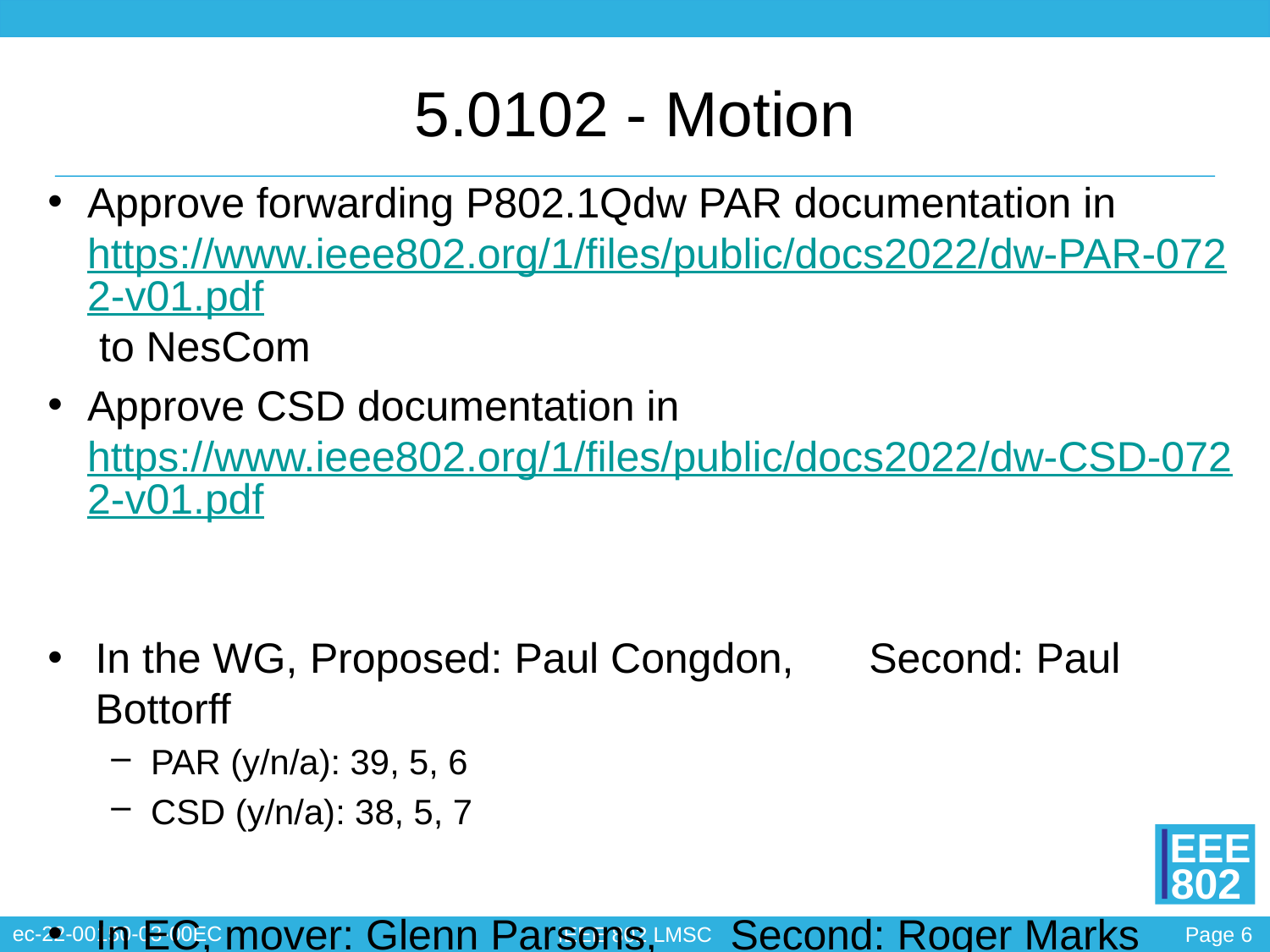

# 5.0102 - Motion
Approve forwarding P802.1Qdw PAR documentation in https://www.ieee802.org/1/files/public/docs2022/dw-PAR-0722-v01.pdf to NesCom
Approve CSD documentation in https://www.ieee802.org/1/files/public/docs2022/dw-CSD-0722-v01.pdf

In the WG, Proposed: Paul Congdon,	 Second: Paul Bottorff
PAR (y/n/a): 39, 5, 6
CSD (y/n/a): 38, 5, 7

In EC, mover: Glenn Parsons,	Second: Roger Marks
(y/n/a): <y>,<n>,<a>